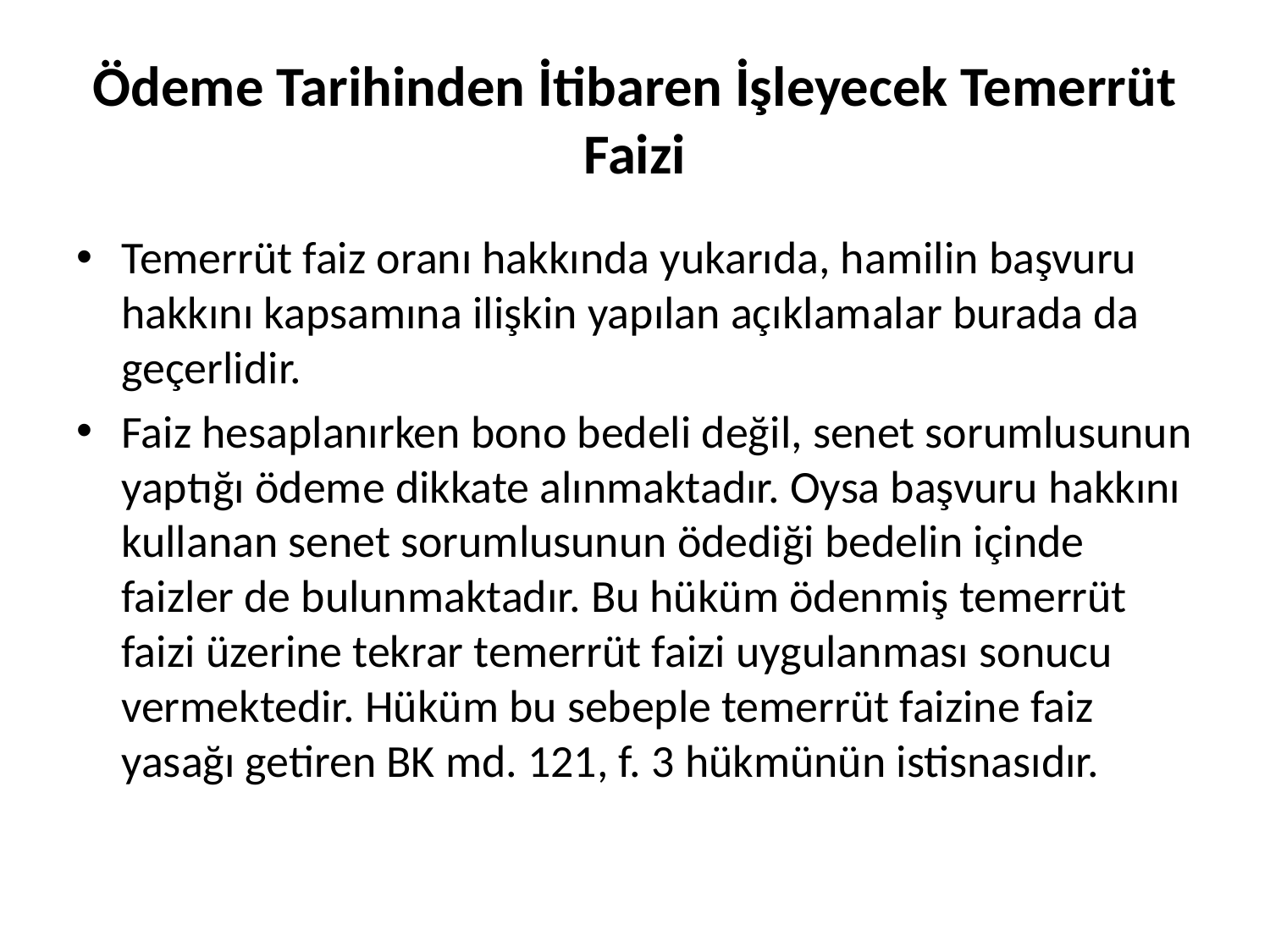

# Ödeme Tarihinden İtibaren İşleyecek Temerrüt Faizi
Temerrüt faiz oranı hakkında yukarıda, hamilin başvuru hakkını kapsamına ilişkin yapılan açıklamalar burada da geçerlidir.
Faiz hesaplanırken bono bedeli değil, senet sorumlusunun yaptığı ödeme dikkate alınmaktadır. Oysa başvuru hakkını kullanan senet sorumlusunun ödediği bedelin içinde faizler de bulunmaktadır. Bu hüküm ödenmiş temerrüt faizi üzerine tekrar temerrüt faizi uygulanması sonucu vermektedir. Hüküm bu sebeple temerrüt faizine faiz yasağı getiren BK md. 121, f. 3 hükmünün istisnasıdır.